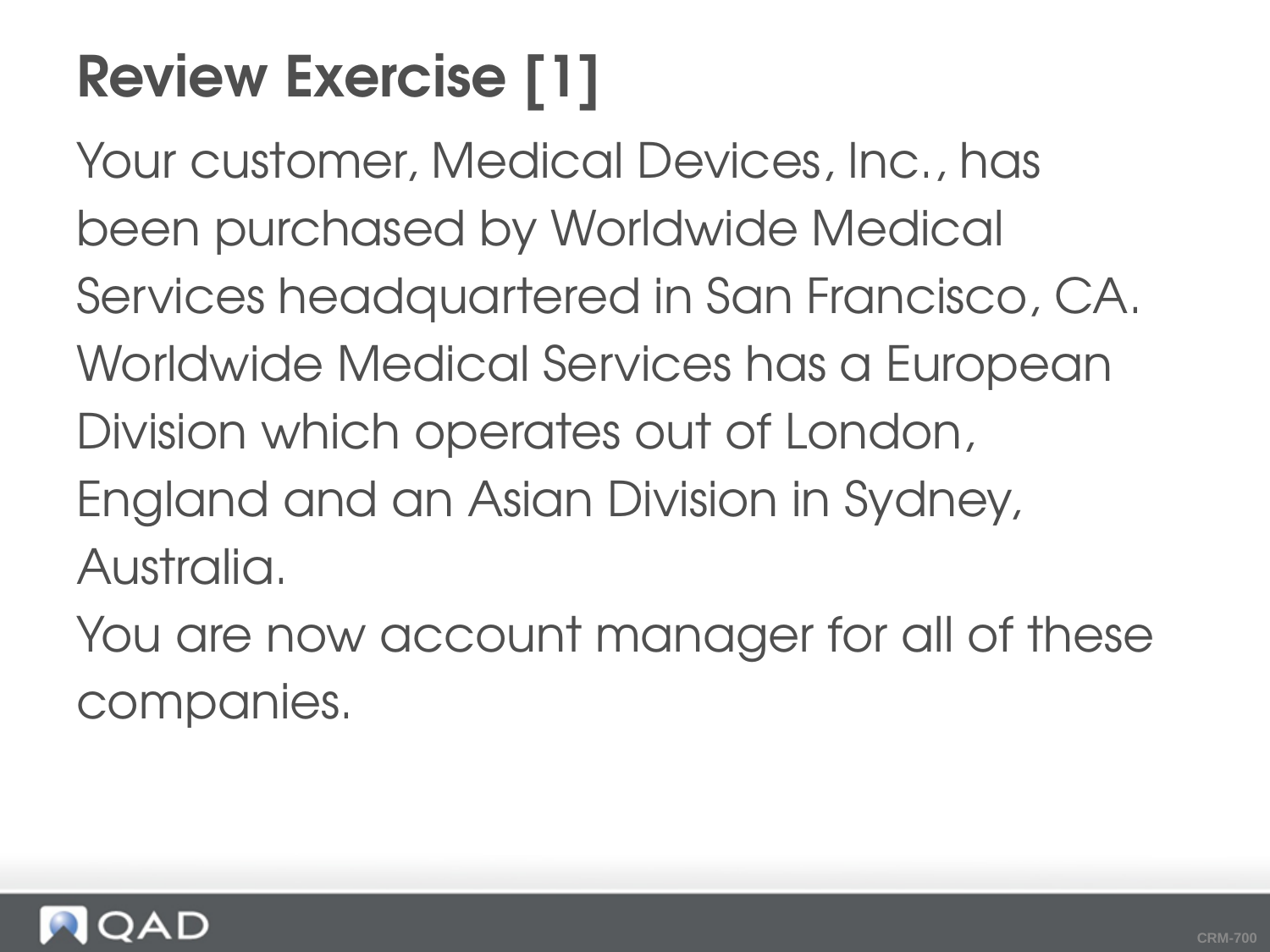

# Review Exercise [1]
Your customer, Medical Devices, Inc., has
been purchased by Worldwide Medical
Services headquartered in San Francisco, CA.
Worldwide Medical Services has a European
Division which operates out of London,
England and an Asian Division in Sydney,
Australia.
You are now account manager for all of these
companies.

CRM-700